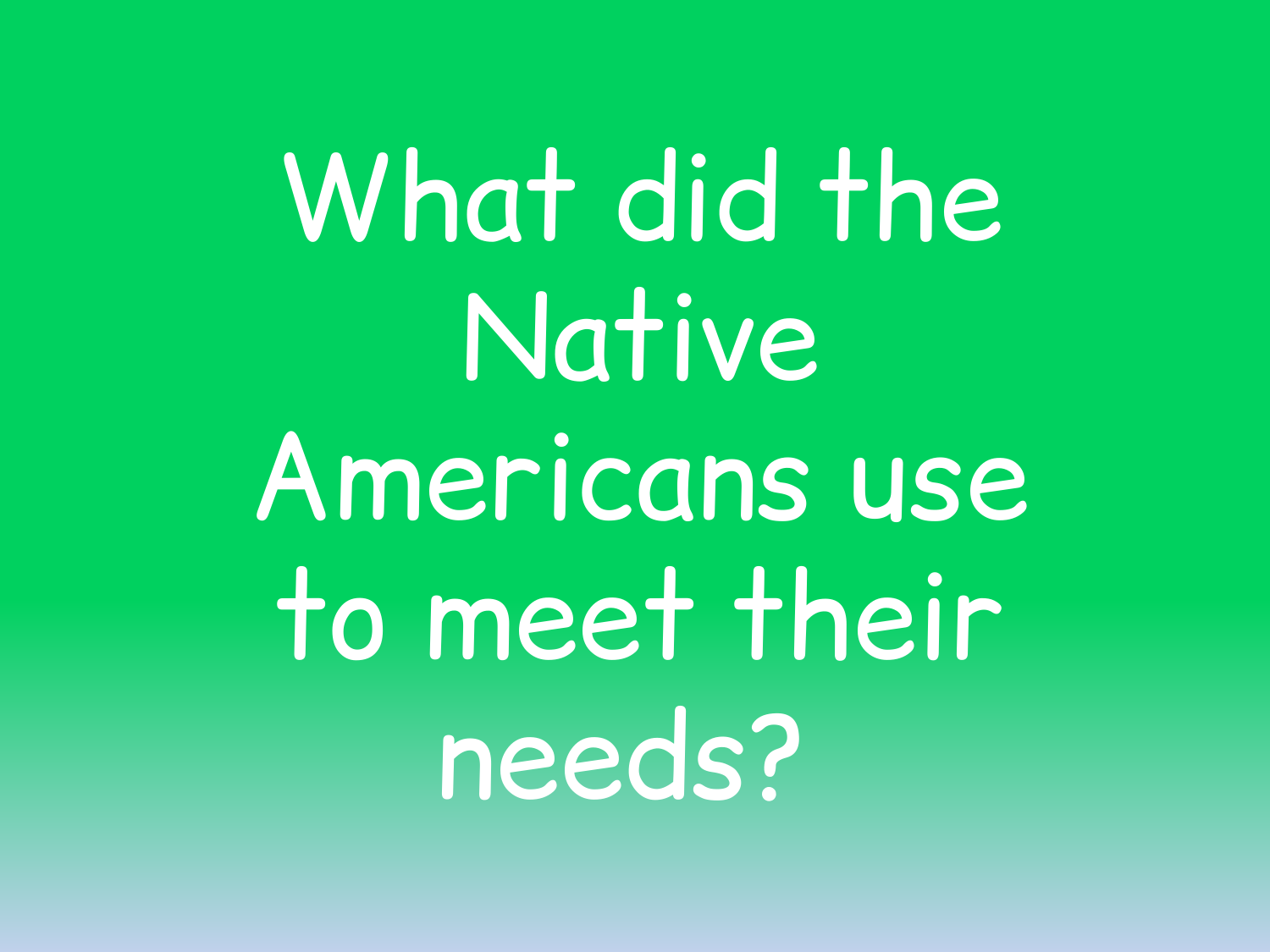

What did the Native Americans use to meet their needs?